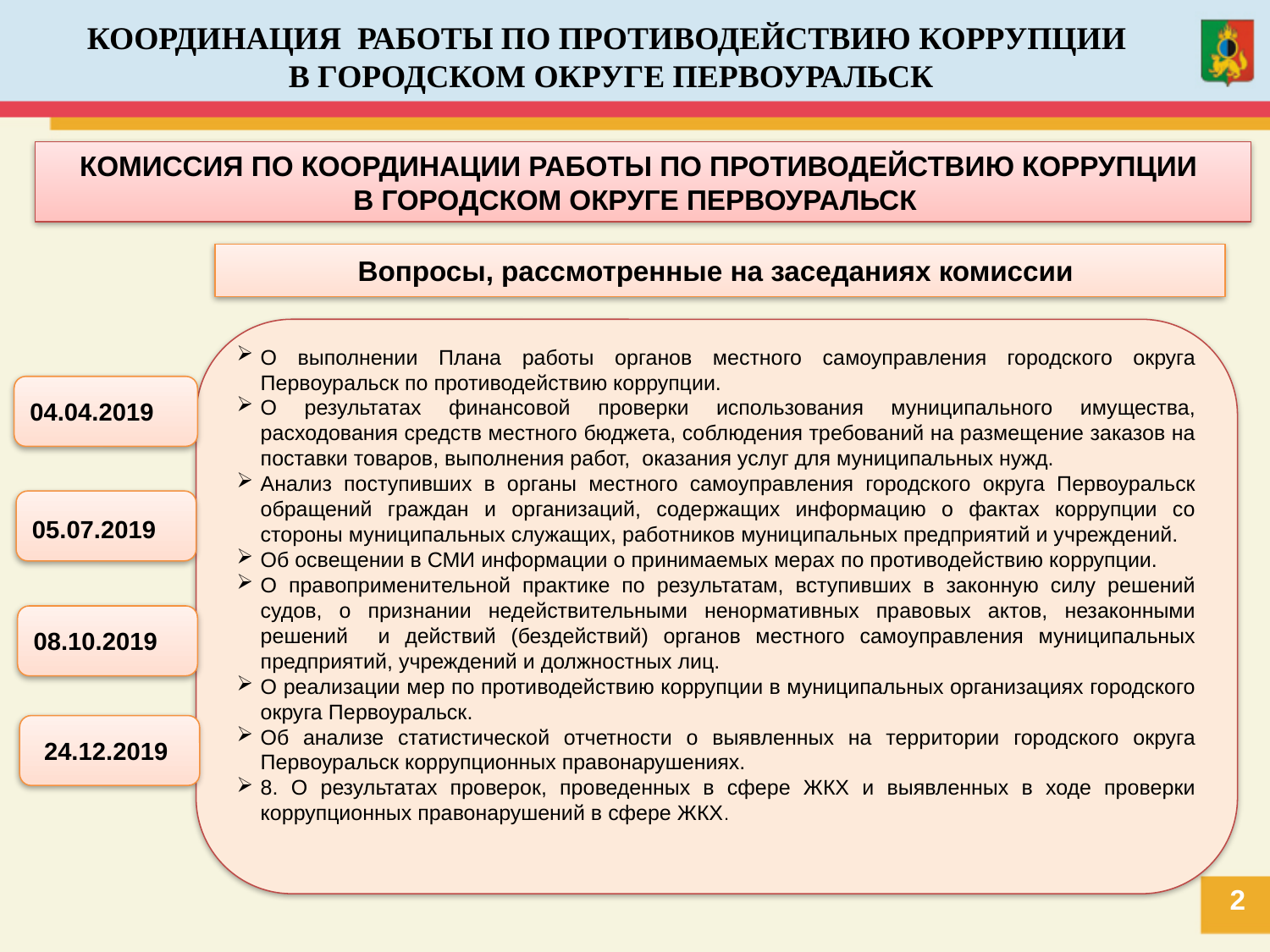

КООрдинация  работы по противодействию коррупции
в городском округе Первоуральск

Комиссия по координации работы по противодействию коррупции
в городском округе первоуральск
Вопросы, рассмотренные на заседаниях комиссии

О выполнении Плана работы органов местного самоуправления городского округа Первоуральск по противодействию коррупции.
О результатах финансовой проверки использования муниципального имущества, расходования средств местного бюджета, соблюдения требований на размещение заказов на поставки товаров, выполнения работ,  оказания услуг для муниципальных нужд.
Анализ поступивших в органы местного самоуправления городского округа Первоуральск обращений граждан и организаций, содержащих информацию о фактах коррупции со стороны муниципальных служащих, работников муниципальных предприятий и учреждений.
Об освещении в СМИ информации о принимаемых мерах по противодействию коррупции.
О правоприменительной практике по результатам, вступивших в законную силу решений судов, о признании недействительными ненормативных правовых актов, незаконными решений  и действий (бездействий) органов местного самоуправления муниципальных предприятий, учреждений и должностных лиц.
О реализации мер по противодействию коррупции в муниципальных организациях городского округа Первоуральск.
Об анализе статистической отчетности о выявленных на территории городского округа Первоуральск коррупционных правонарушениях.
8. О результатах проверок, проведенных в сфере ЖКХ и выявленных в ходе проверки коррупционных правонарушений в сфере ЖКХ.

04.04.2019
05.07.2019
08.10.2019
24.12.2019
2